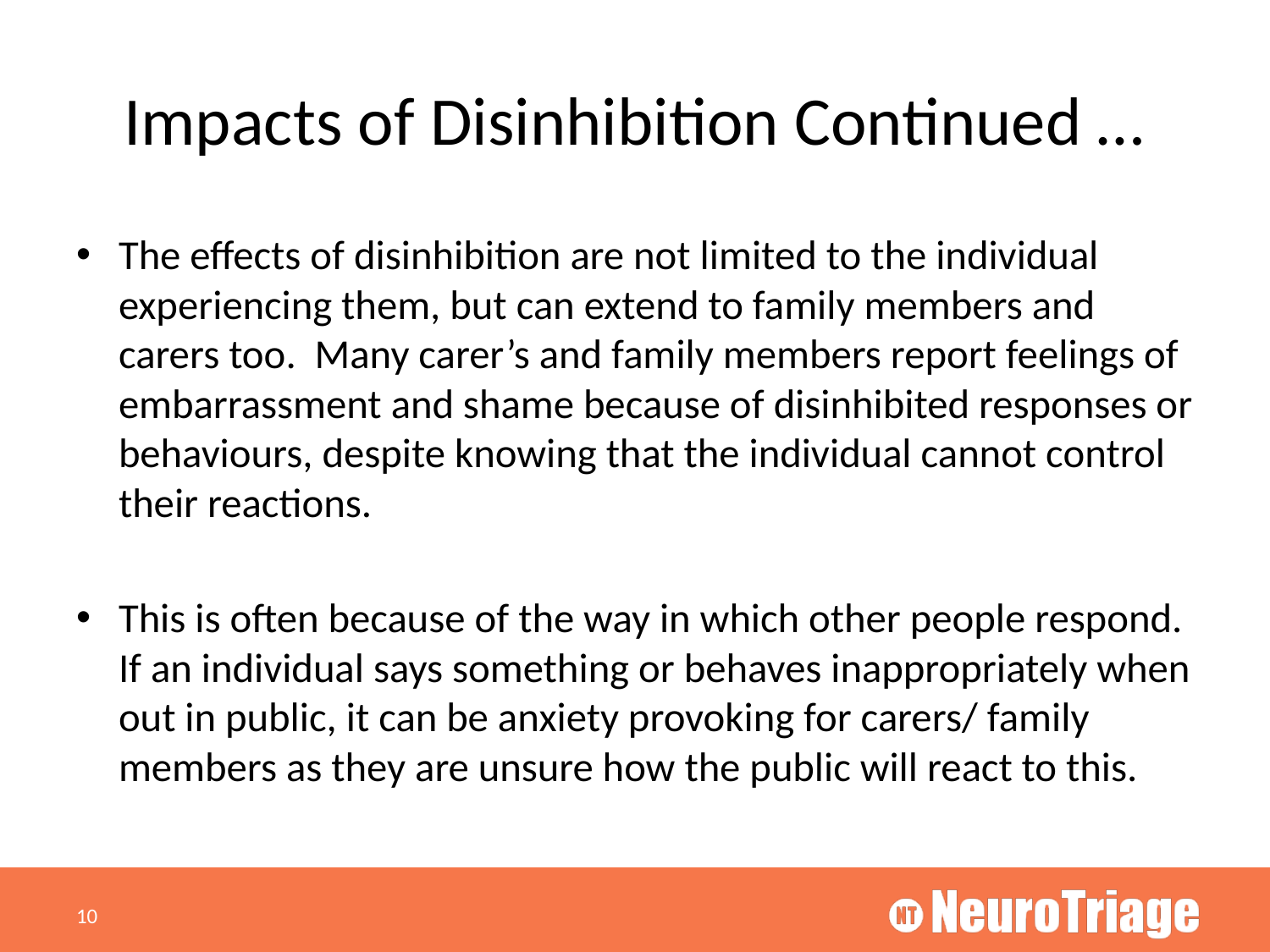

# Impacts of Disinhibition Continued …
The effects of disinhibition are not limited to the individual experiencing them, but can extend to family members and carers too.  Many carer’s and family members report feelings of embarrassment and shame because of disinhibited responses or behaviours, despite knowing that the individual cannot control their reactions.

This is often because of the way in which other people respond.  If an individual says something or behaves inappropriately when out in public, it can be anxiety provoking for carers/ family members as they are unsure how the public will react to this.

10